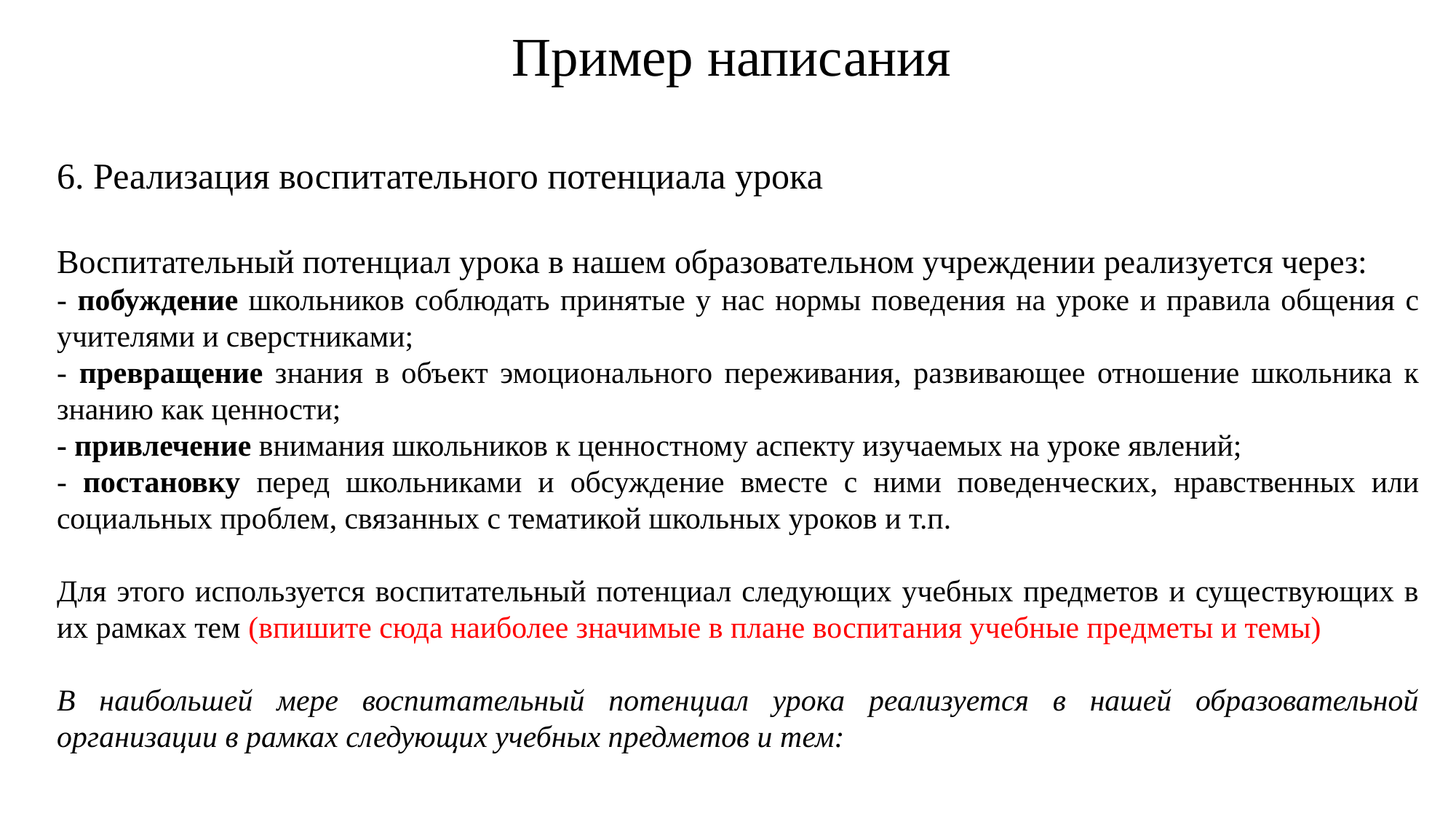

Пример написания
6. Реализация воспитательного потенциала урока

Воспитательный потенциал урока в нашем образовательном учреждении реализуется через:
- побуждение школьников соблюдать принятые у нас нормы поведения на уроке и правила общения с учителями и сверстниками;
- превращение знания в объект эмоционального переживания, развивающее отношение школьника к знанию как ценности;
- привлечение внимания школьников к ценностному аспекту изучаемых на уроке явлений;
- постановку перед школьниками и обсуждение вместе с ними поведенческих, нравственных или социальных проблем, связанных с тематикой школьных уроков и т.п.

Для этого используется воспитательный потенциал следующих учебных предметов и существующих в их рамках тем (впишите сюда наиболее значимые в плане воспитания учебные предметы и темы)

В наибольшей мере воспитательный потенциал урока реализуется в нашей образовательной организации в рамках следующих учебных предметов и тем: